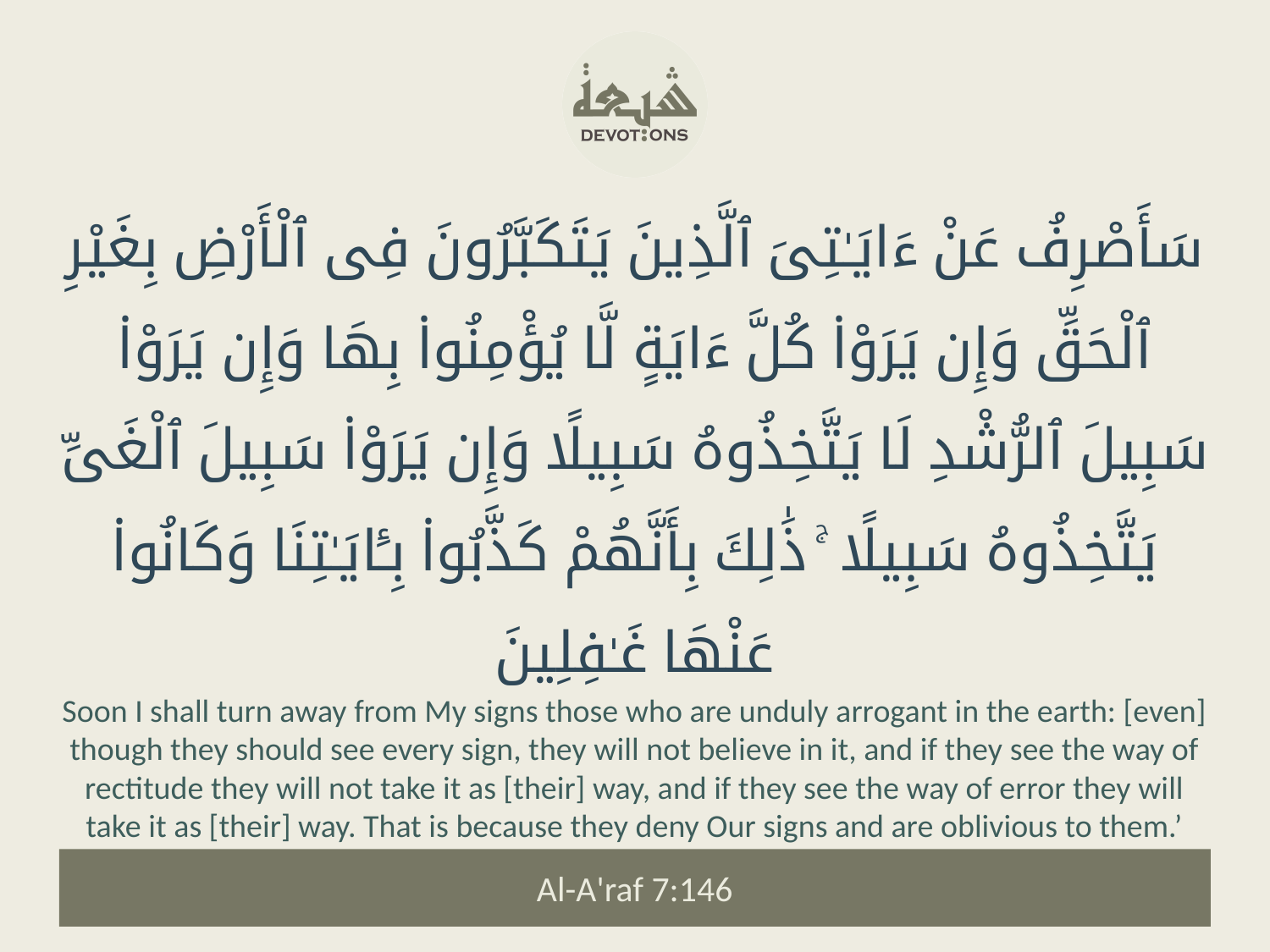

سَأَصْرِفُ عَنْ ءَايَـٰتِىَ ٱلَّذِينَ يَتَكَبَّرُونَ فِى ٱلْأَرْضِ بِغَيْرِ ٱلْحَقِّ وَإِن يَرَوْا۟ كُلَّ ءَايَةٍ لَّا يُؤْمِنُوا۟ بِهَا وَإِن يَرَوْا۟ سَبِيلَ ٱلرُّشْدِ لَا يَتَّخِذُوهُ سَبِيلًا وَإِن يَرَوْا۟ سَبِيلَ ٱلْغَىِّ يَتَّخِذُوهُ سَبِيلًا ۚ ذَٰلِكَ بِأَنَّهُمْ كَذَّبُوا۟ بِـَٔايَـٰتِنَا وَكَانُوا۟ عَنْهَا غَـٰفِلِينَ
Soon I shall turn away from My signs those who are unduly arrogant in the earth: [even] though they should see every sign, they will not believe in it, and if they see the way of rectitude they will not take it as [their] way, and if they see the way of error they will take it as [their] way. That is because they deny Our signs and are oblivious to them.’
Al-A'raf 7:146